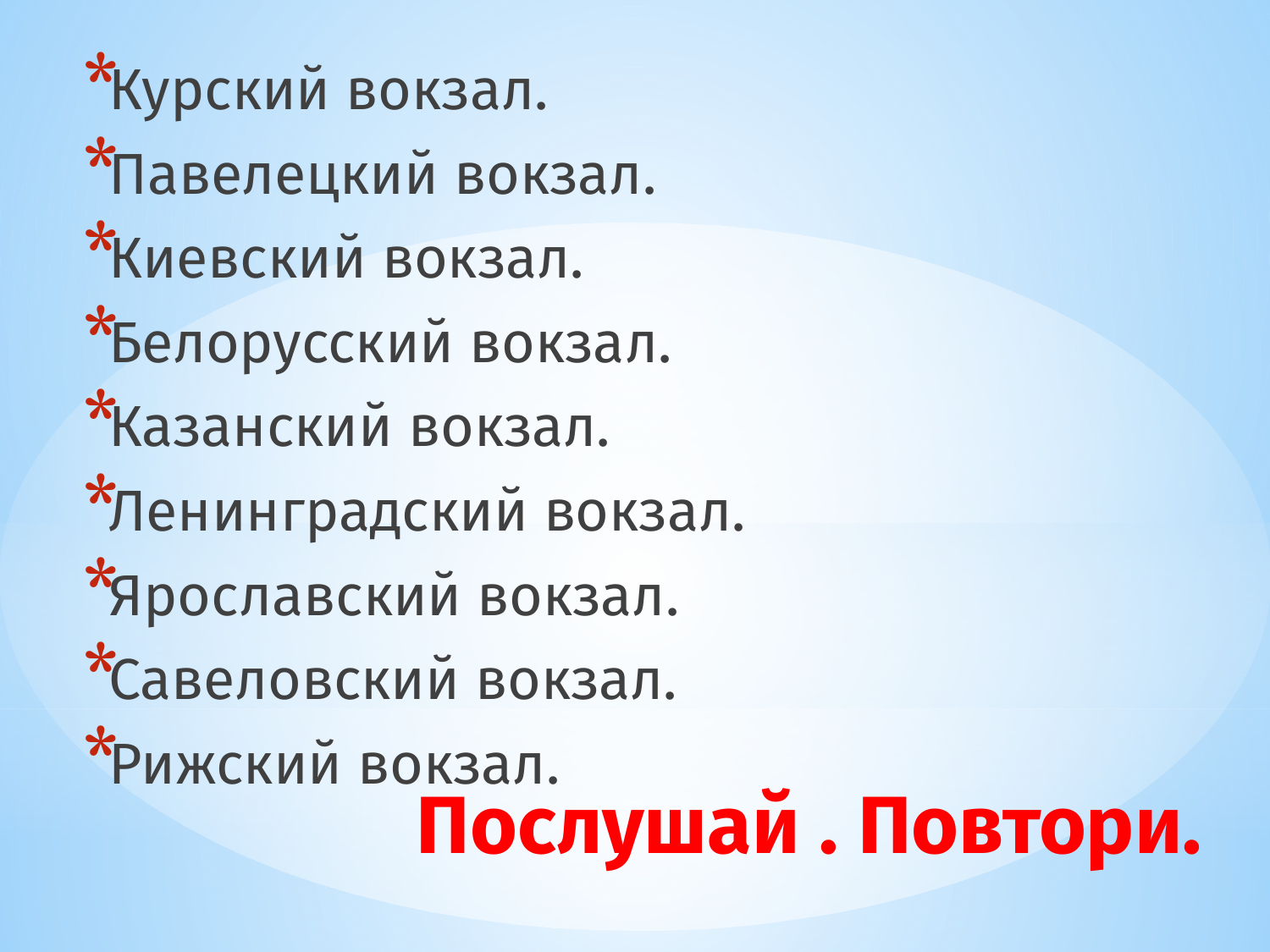

Курский вокзал.
Павелецкий вокзал.
Киевский вокзал.
Белорусский вокзал.
Казанский вокзал.
Ленинградский вокзал.
Ярославский вокзал.
Савеловский вокзал.
Рижский вокзал.

# Послушай . Повтори.